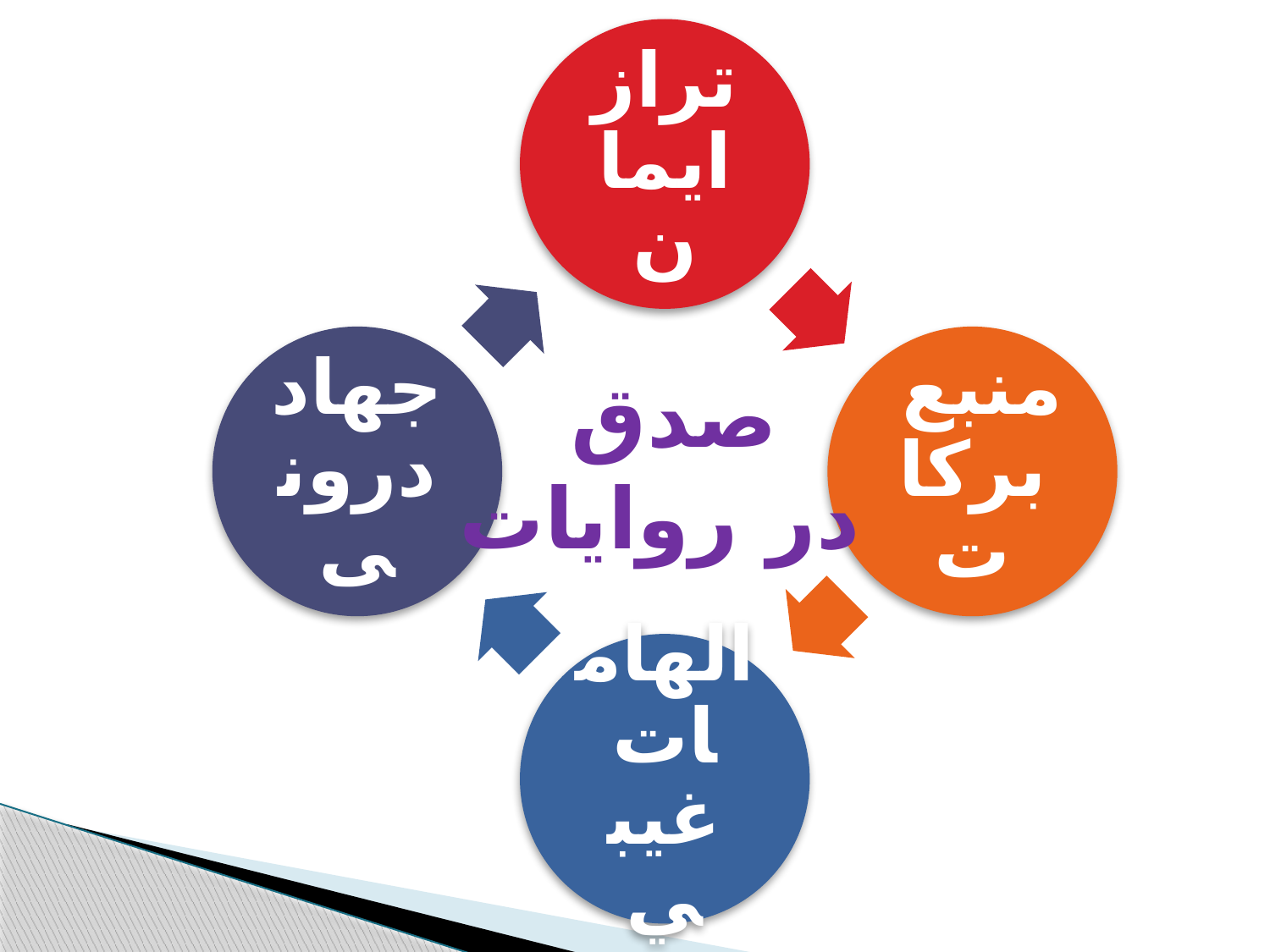

تراز ايمان

منبع  بركات

الهامات غيبي

جهاد درونی

صدق
در روایات